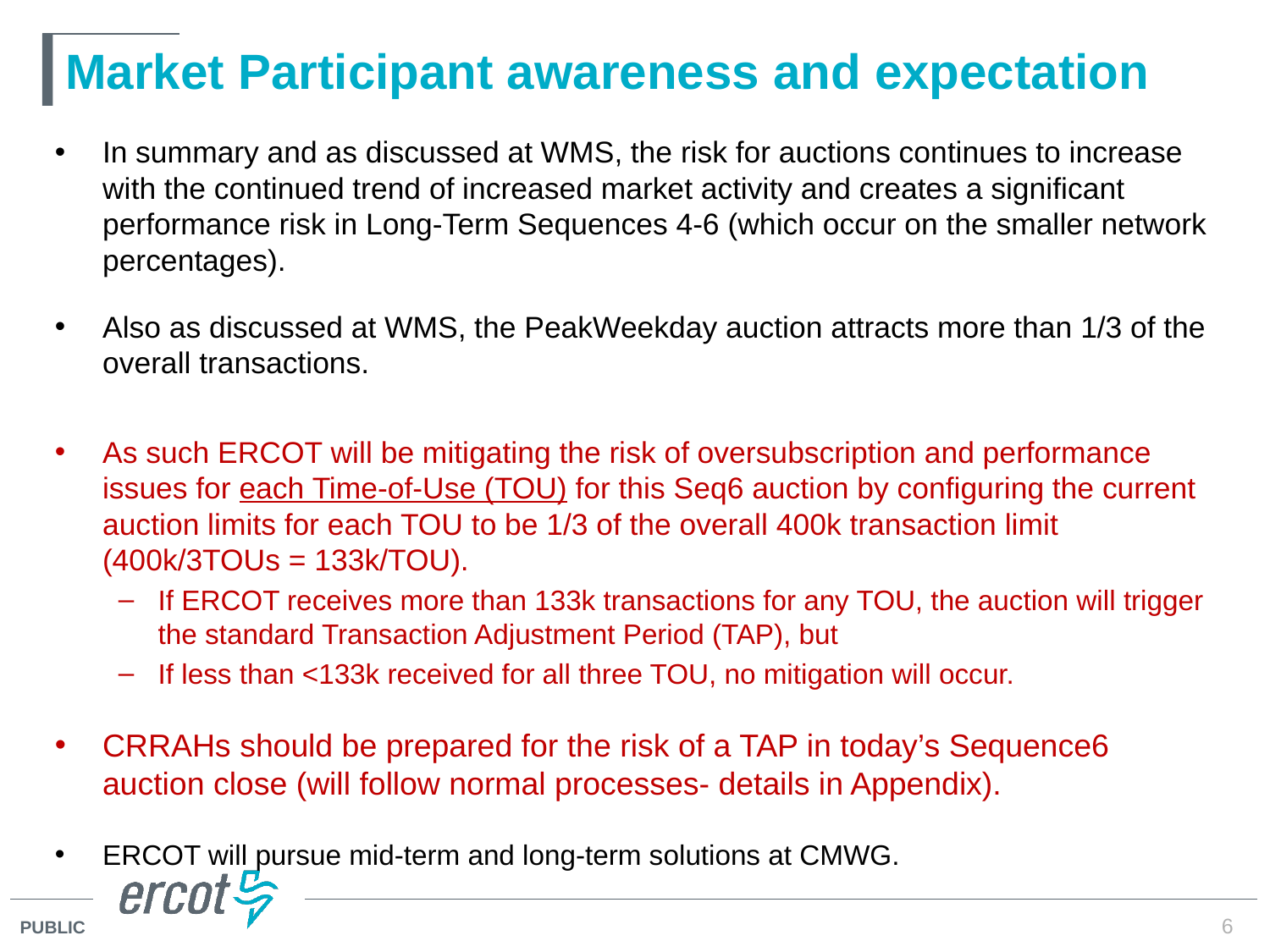

# Market Participant awareness and expectation
In summary and as discussed at WMS, the risk for auctions continues to increase with the continued trend of increased market activity and creates a significant performance risk in Long-Term Sequences 4-6 (which occur on the smaller network percentages).

Also as discussed at WMS, the PeakWeekday auction attracts more than 1/3 of the overall transactions.

As such ERCOT will be mitigating the risk of oversubscription and performance issues for each Time-of-Use (TOU) for this Seq6 auction by configuring the current auction limits for each TOU to be 1/3 of the overall 400k transaction limit (400k/3TOUs = 133k/TOU).
If ERCOT receives more than 133k transactions for any TOU, the auction will trigger the standard Transaction Adjustment Period (TAP), but
If less than <133k received for all three TOU, no mitigation will occur.

CRRAHs should be prepared for the risk of a TAP in today’s Sequence6 auction close (will follow normal processes- details in Appendix).

ERCOT will pursue mid-term and long-term solutions at CMWG.

6